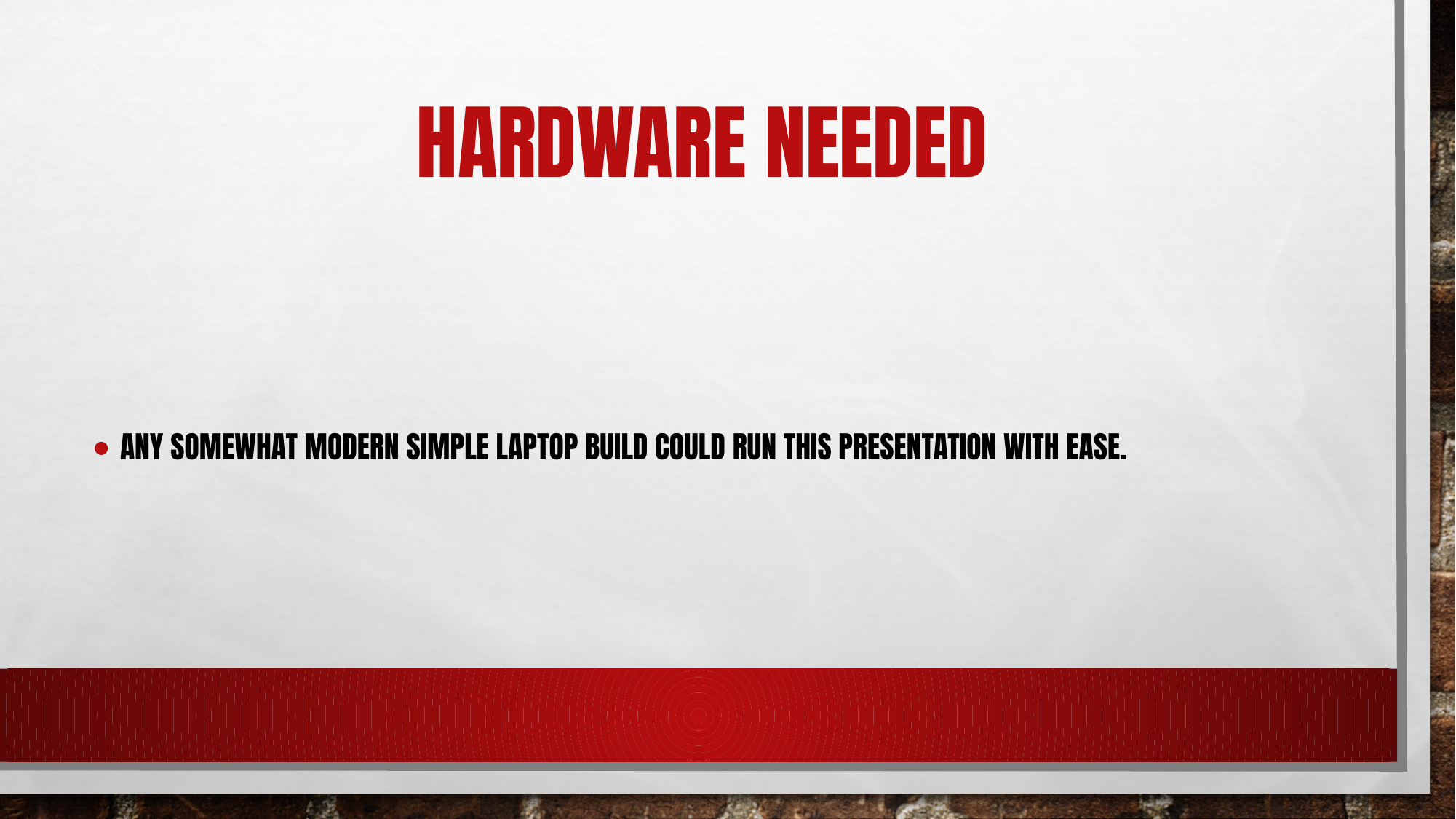

# Hardware needed
Any somewhat modern simple laptop build could run this presentation with ease.